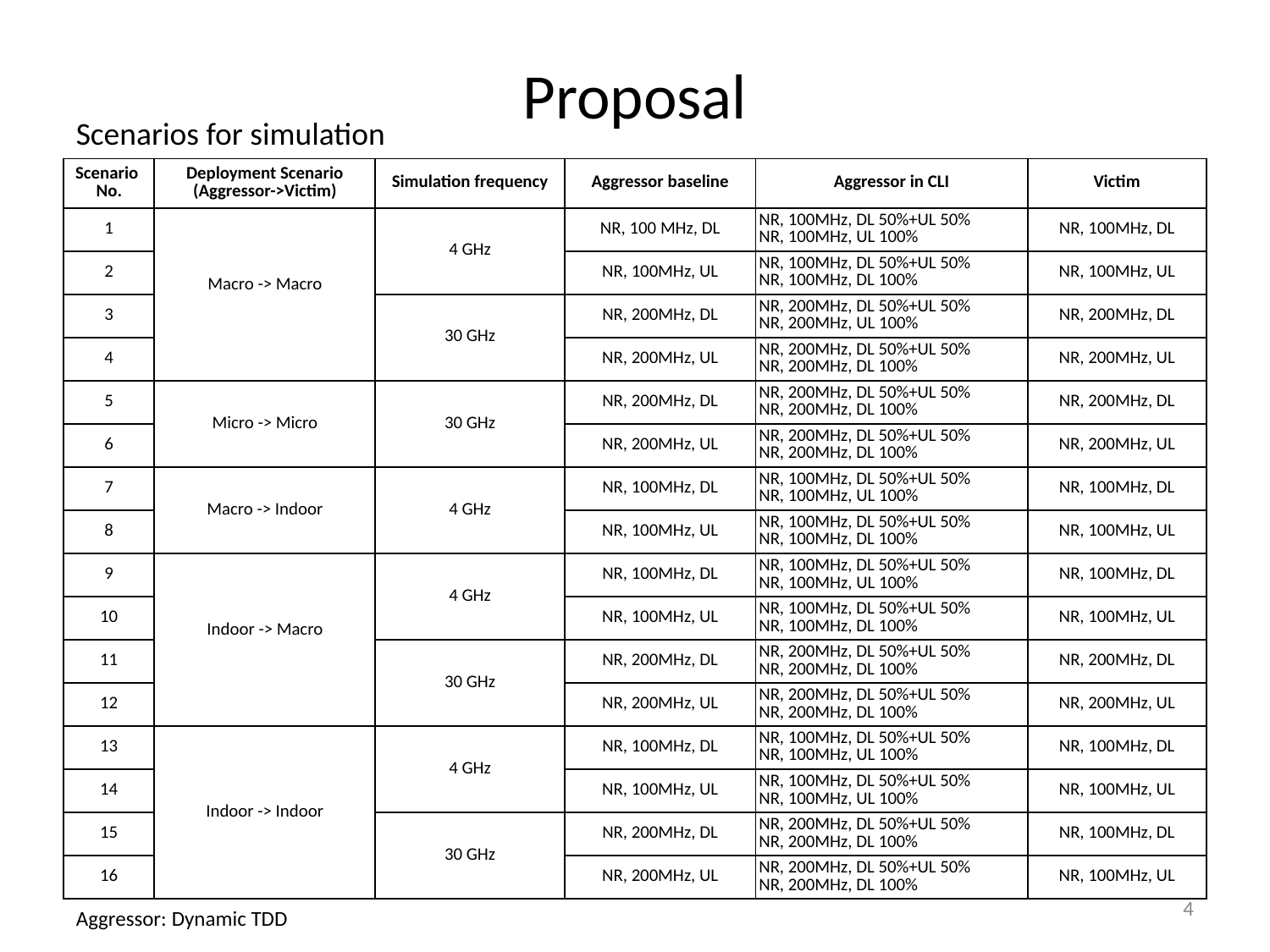

# Proposal
Scenarios for simulation
| Scenario No. | Deployment Scenario (Aggressor->Victim) | Simulation frequency | Aggressor baseline | Aggressor in CLI | Victim |
| --- | --- | --- | --- | --- | --- |
| 1 | Macro -> Macro | 4 GHz | NR, 100 MHz, DL | NR, 100MHz, DL 50%+UL 50% NR, 100MHz, UL 100% | NR, 100MHz, DL |
| 2 |  |  | NR, 100MHz, UL | NR, 100MHz, DL 50%+UL 50% NR, 100MHz, DL 100% | NR, 100MHz, UL |
| 3 |  | 30 GHz | NR, 200MHz, DL | NR, 200MHz, DL 50%+UL 50% NR, 200MHz, UL 100% | NR, 200MHz, DL |
| 4 |  |  | NR, 200MHz, UL | NR, 200MHz, DL 50%+UL 50% NR, 200MHz, DL 100% | NR, 200MHz, UL |
| 5 | Micro -> Micro | 30 GHz | NR, 200MHz, DL | NR, 200MHz, DL 50%+UL 50% NR, 200MHz, DL 100% | NR, 200MHz, DL |
| 6 |  |  | NR, 200MHz, UL | NR, 200MHz, DL 50%+UL 50% NR, 200MHz, DL 100% | NR, 200MHz, UL |
| 7 | Macro -> Indoor | 4 GHz | NR, 100MHz, DL | NR, 100MHz, DL 50%+UL 50% NR, 100MHz, UL 100% | NR, 100MHz, DL |
| 8 |  |  | NR, 100MHz, UL | NR, 100MHz, DL 50%+UL 50% NR, 100MHz, DL 100% | NR, 100MHz, UL |
| 9 | Indoor -> Macro | 4 GHz | NR, 100MHz, DL | NR, 100MHz, DL 50%+UL 50% NR, 100MHz, UL 100% | NR, 100MHz, DL |
| 10 |  |  | NR, 100MHz, UL | NR, 100MHz, DL 50%+UL 50% NR, 100MHz, DL 100% | NR, 100MHz, UL |
| 11 |  | 30 GHz | NR, 200MHz, DL | NR, 200MHz, DL 50%+UL 50% NR, 200MHz, DL 100% | NR, 200MHz, DL |
| 12 |  |  | NR, 200MHz, UL | NR, 200MHz, DL 50%+UL 50% NR, 200MHz, DL 100% | NR, 200MHz, UL |
| 13 | Indoor -> Indoor | 4 GHz | NR, 100MHz, DL | NR, 100MHz, DL 50%+UL 50% NR, 100MHz, UL 100% | NR, 100MHz, DL |
| 14 |  |  | NR, 100MHz, UL | NR, 100MHz, DL 50%+UL 50% NR, 100MHz, UL 100% | NR, 100MHz, UL |
| 15 |  | 30 GHz | NR, 200MHz, DL | NR, 200MHz, DL 50%+UL 50% NR, 200MHz, DL 100% | NR, 100MHz, DL |
| 16 |  |  | NR, 200MHz, UL | NR, 200MHz, DL 50%+UL 50% NR, 200MHz, DL 100% | NR, 100MHz, UL |
4
Aggressor: Dynamic TDD